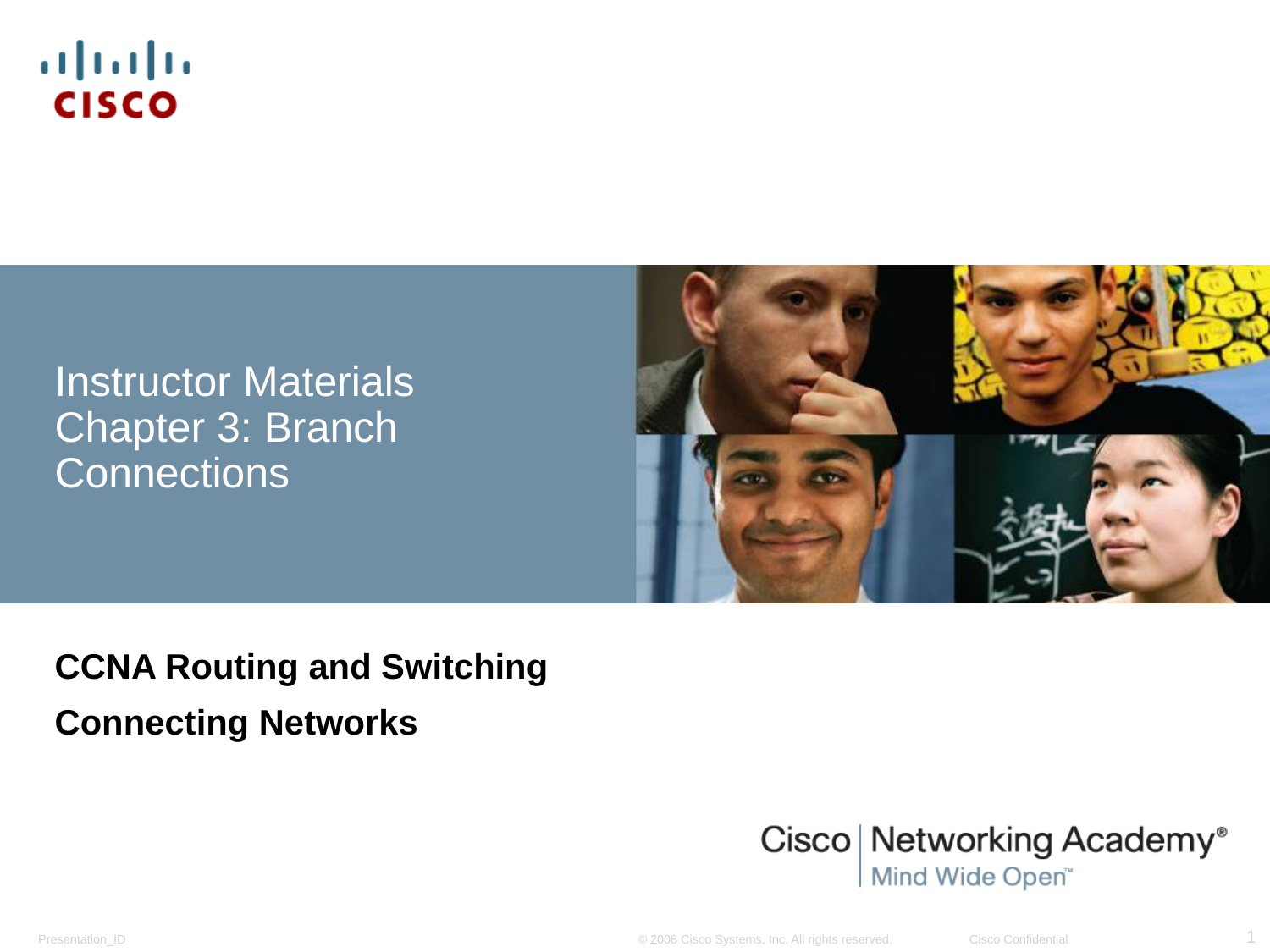

# Instructor Materials Chapter 3: Branch Connections
CCNA Routing and Switching
Connecting Networks